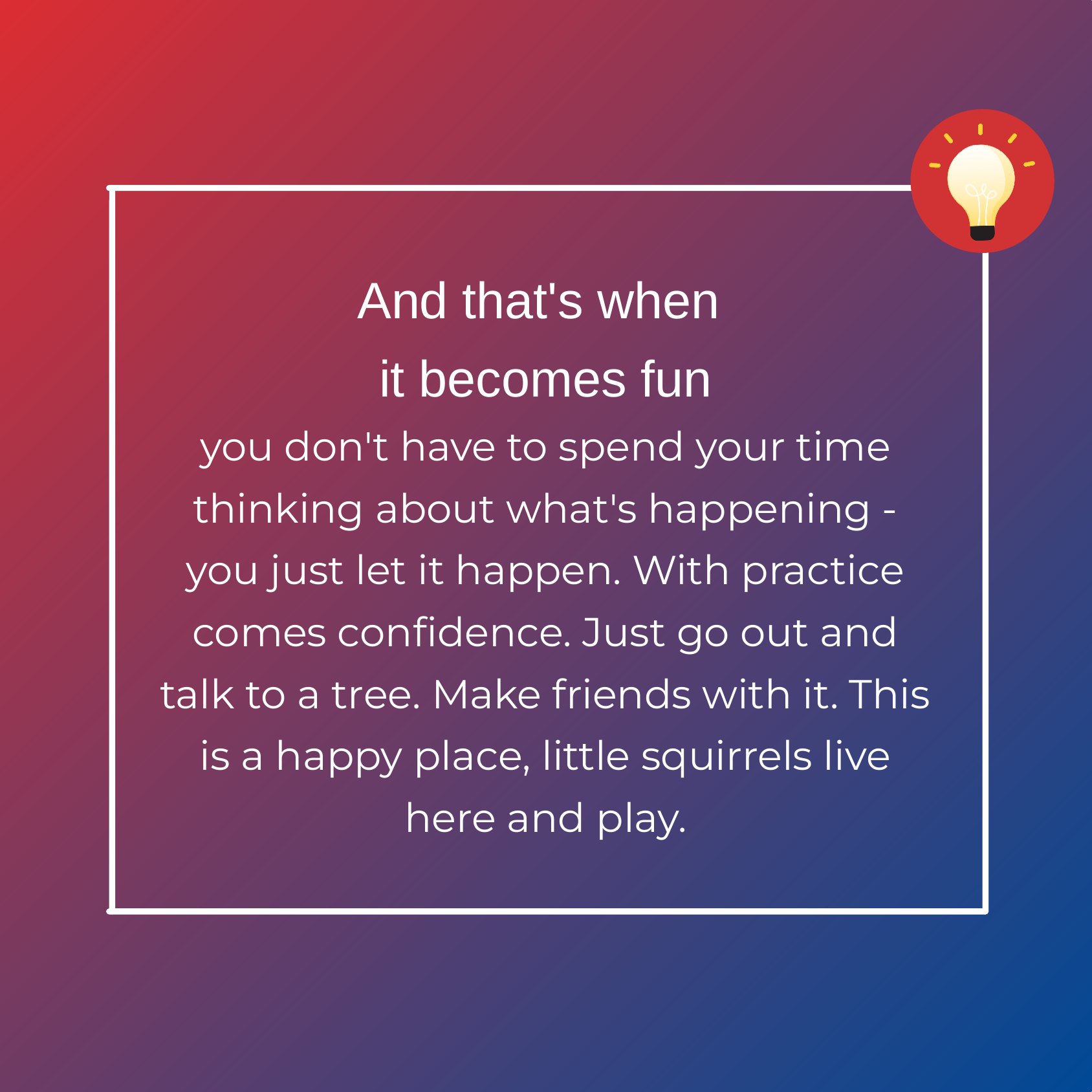

And that's when
it becomes fun
you don't have to spend your time thinking about what's happening - you just let it happen. With practice comes confidence. Just go out and talk to a tree. Make friends with it. This is a happy place, little squirrels live here and play.